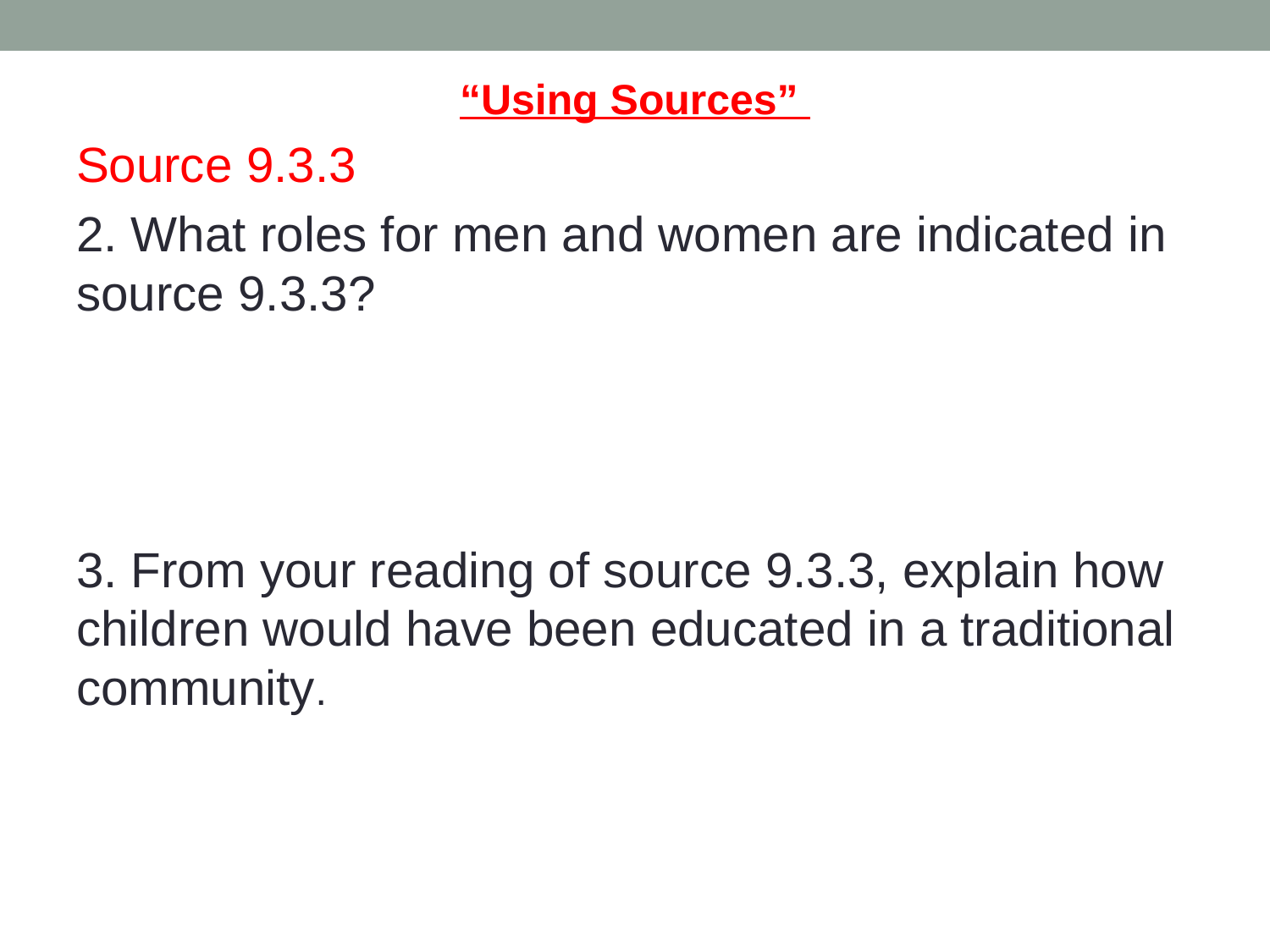

“Using Sources”
Source 9.3.3
2. What roles for men and women are indicated in source 9.3.3?

3. From your reading of source 9.3.3, explain how children would have been educated in a traditional community.